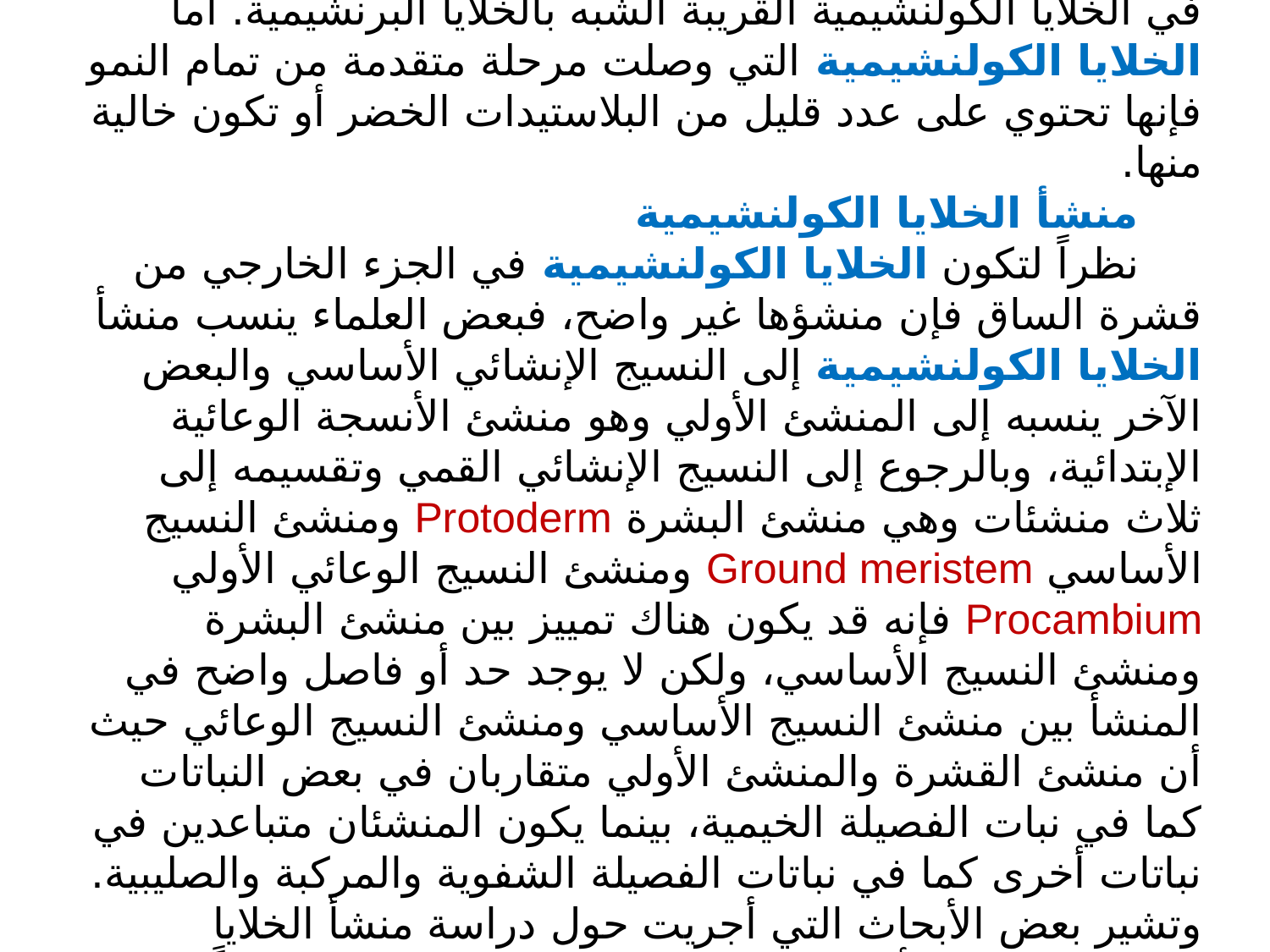

محتويات الخلايا الكولنشيمية
تحتوي الخلية الكولنشيمية على بروتوبلازم فهي إذن خلية حية كما توجد بها البلاستيدات الخضر بكميات مختلفة فهي عديدة في الخلايا الكولنشيمية القريبة الشبه بالخلايا البرنشيمية. أما الخلايا الكولنشيمية التي وصلت مرحلة متقدمة من تمام النمو فإنها تحتوي على عدد قليل من البلاستيدات الخضر أو تكون خالية منها.
منشأ الخلايا الكولنشيمية
نظراً لتكون الخلايا الكولنشيمية في الجزء الخارجي من قشرة الساق فإن منشؤها غير واضح، فبعض العلماء ينسب منشأ الخلايا الكولنشيمية إلى النسيج الإنشائي الأساسي والبعض الآخر ينسبه إلى المنشئ الأولي وهو منشئ الأنسجة الوعائية الإبتدائية، وبالرجوع إلى النسيج الإنشائي القمي وتقسيمه إلى ثلاث منشئات وهي منشئ البشرة Protoderm ومنشئ النسيج الأساسي Ground meristem ومنشئ النسيج الوعائي الأولي Procambium فإنه قد يكون هناك تمييز بين منشئ البشرة ومنشئ النسيج الأساسي، ولكن لا يوجد حد أو فاصل واضح في المنشأ بين منشئ النسيج الأساسي ومنشئ النسيج الوعائي حيث أن منشئ القشرة والمنشئ الأولي متقاربان في بعض النباتات كما في نبات الفصيلة الخيمية، بينما يكون المنشئان متباعدين في نباتات أخرى كما في نباتات الفصيلة الشفوية والمركبة والصليبية. وتشير بعض الأبحاث التي أجريت حول دراسة منشأ الخلايا الكولنشيمية إلى أن الخلايا الكولنشيمية المتميزة كثيراً عن الخلايا البرنشيمية تنشأ من المنشئ الأولي بينما الخلايا الكولنشيمية الأقل تميزاً فتنشأ من النسيج الإنشائي الأساسي.